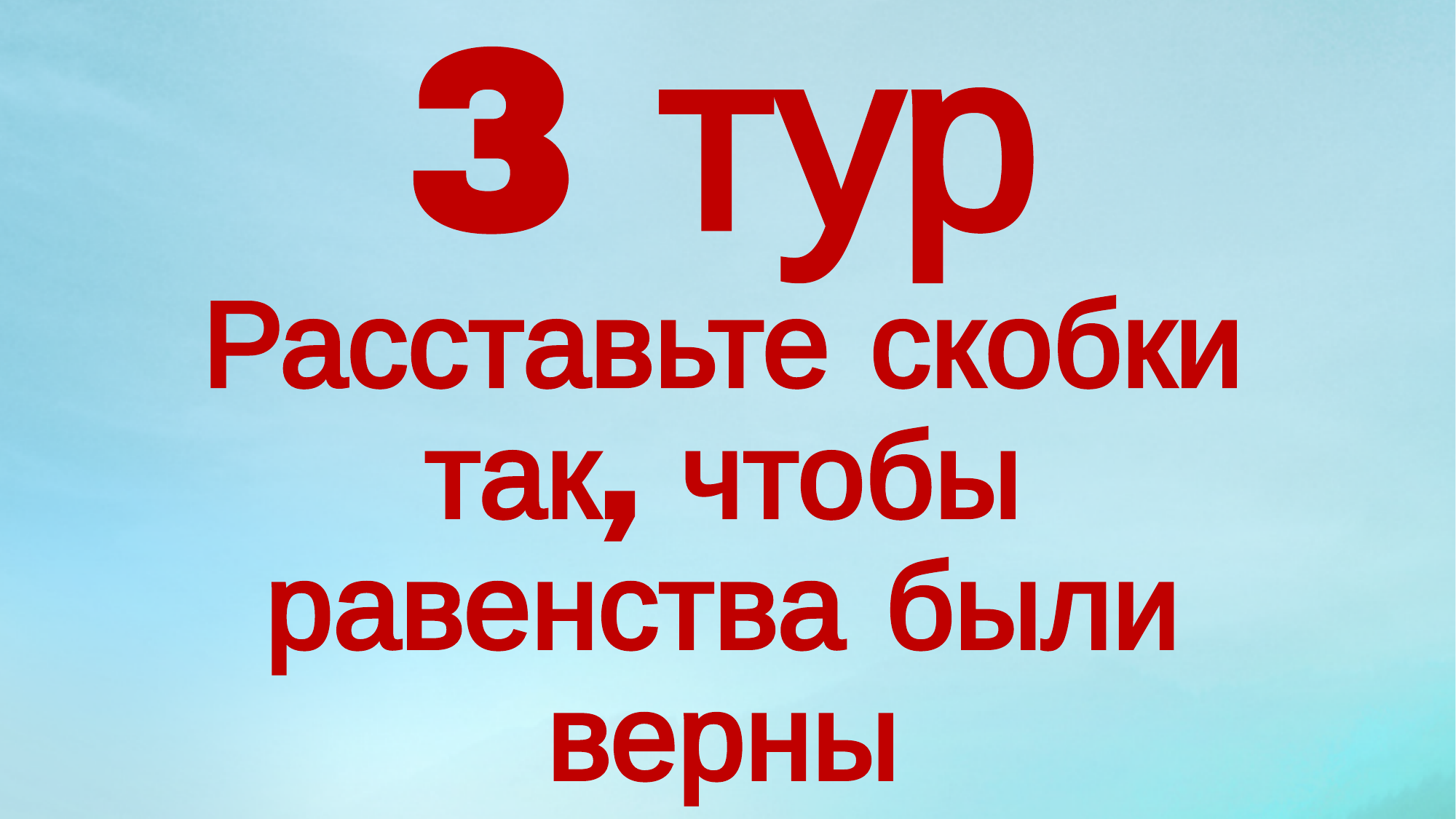

3 тур
Расставьте скобки так, чтобы равенства были верны